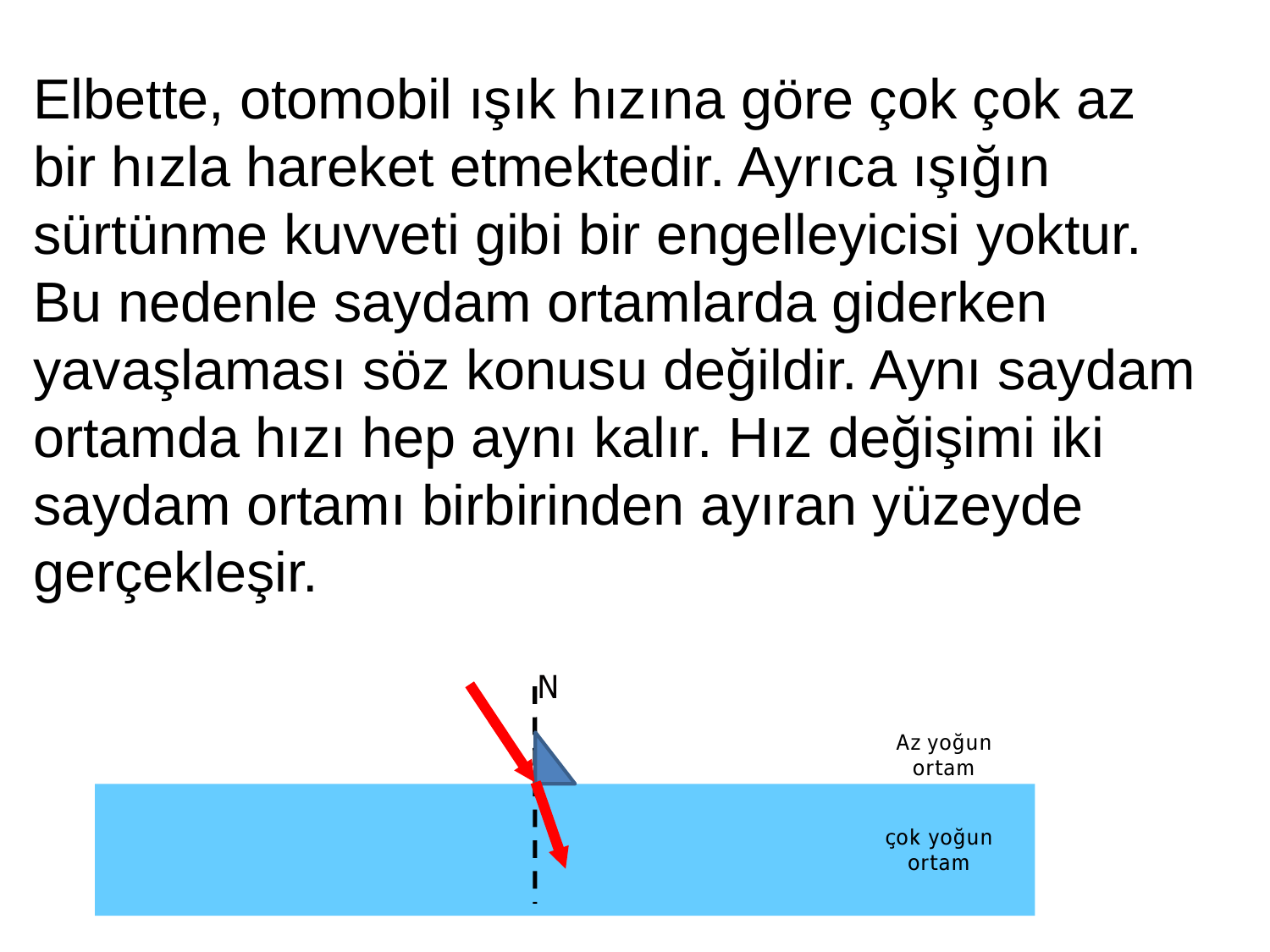

Elbette, otomobil ışık hızına göre çok çok az bir hızla hareket etmektedir. Ayrıca ışığın sürtünme kuvveti gibi bir engelleyicisi yoktur. Bu nedenle saydam ortamlarda giderken yavaşlaması söz konusu değildir. Aynı saydam ortamda hızı hep aynı kalır. Hız değişimi iki saydam ortamı birbirinden ayıran yüzeyde gerçekleşir.
 N

Az yoğun ortam

çok yoğun ortam